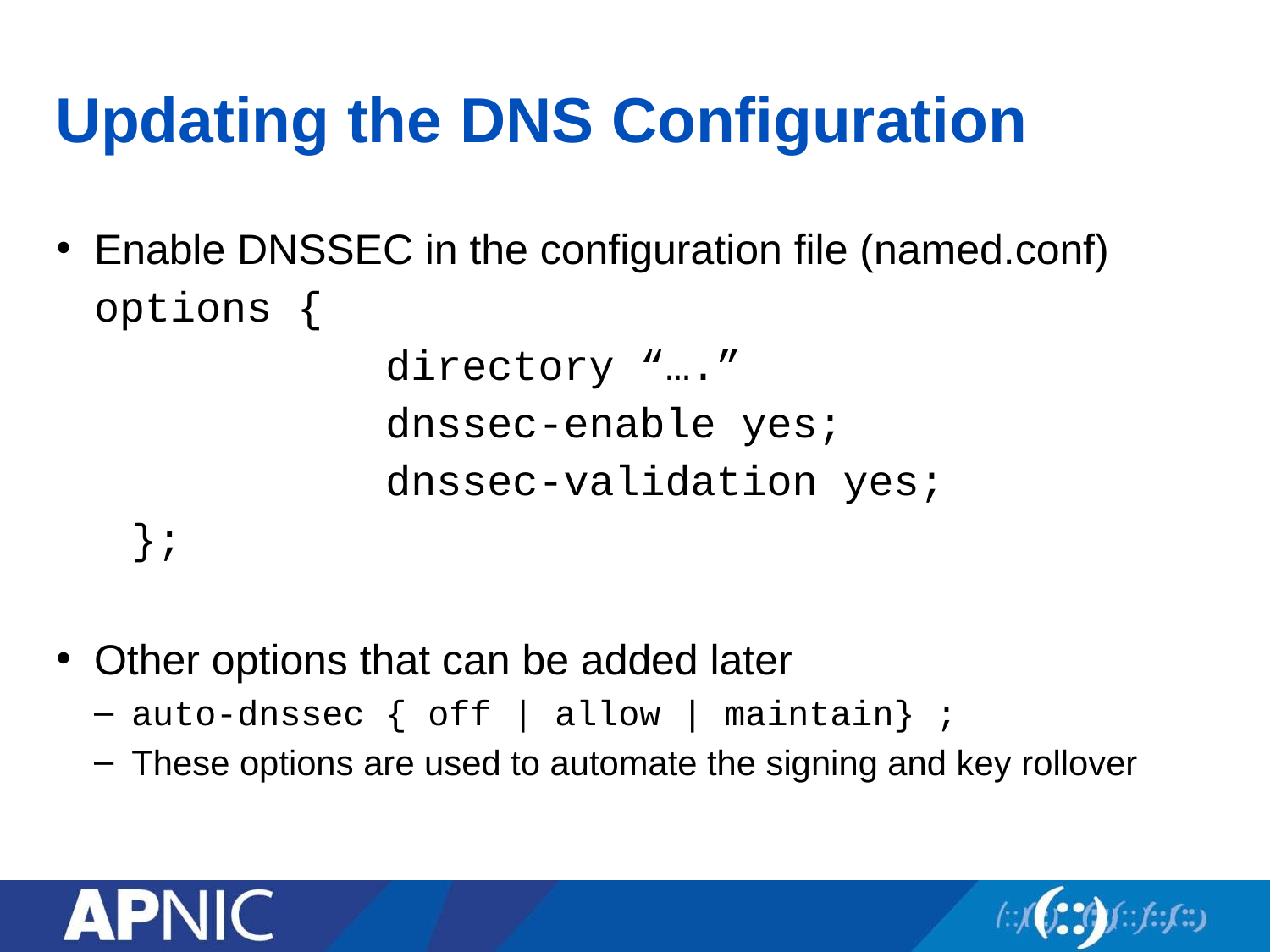

# Updating the DNS Configuration
Enable DNSSEC in the configuration file (named.conf)
options {
			directory “….”
			dnssec-enable yes;
		    	dnssec-validation yes;
	};

Other options that can be added later
auto-dnssec { off | allow | maintain} ;
These options are used to automate the signing and key rollover